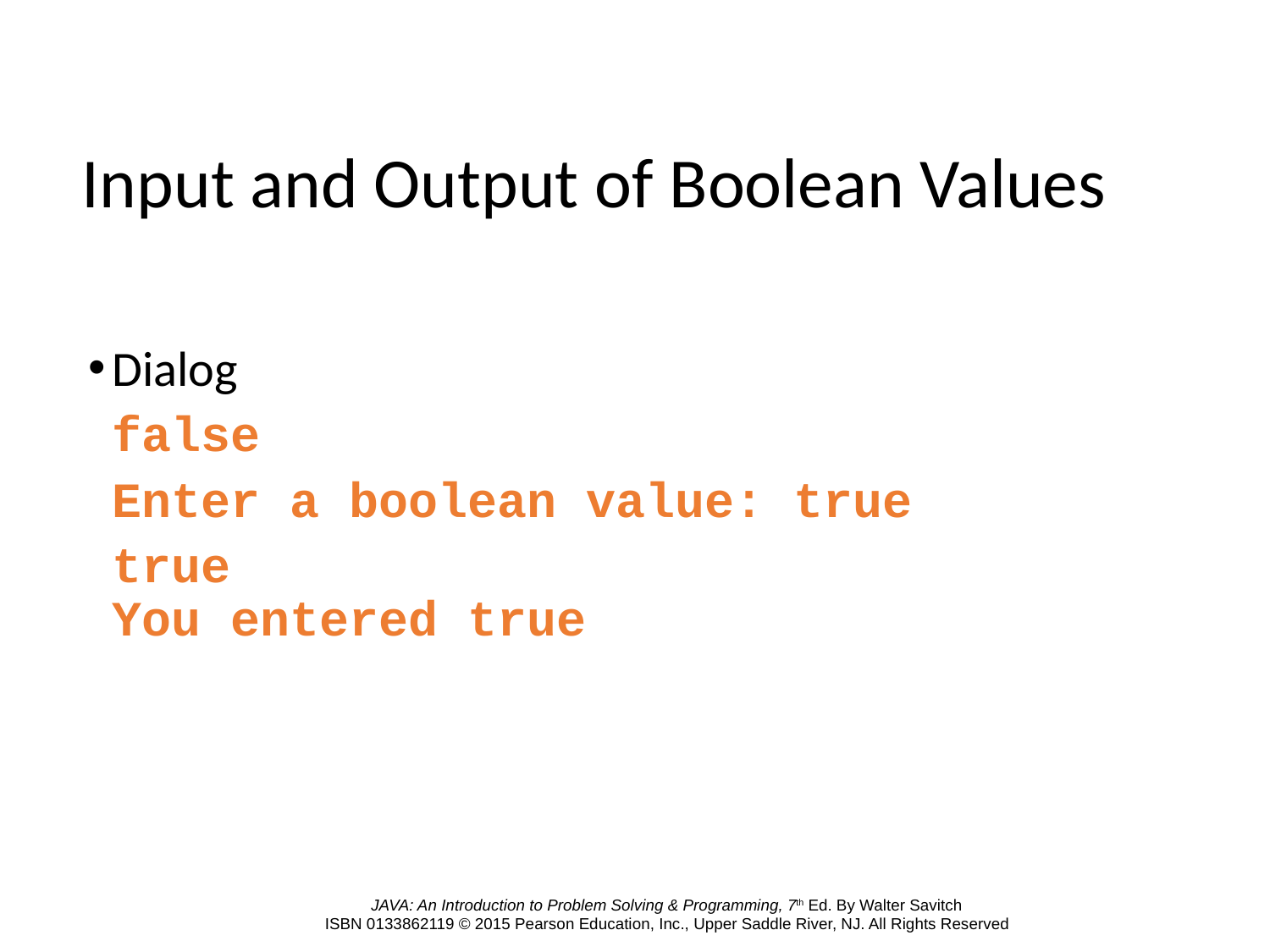

# Input and Output of Boolean Values
Dialog
	false
	Enter a boolean value: true
	true
You entered true